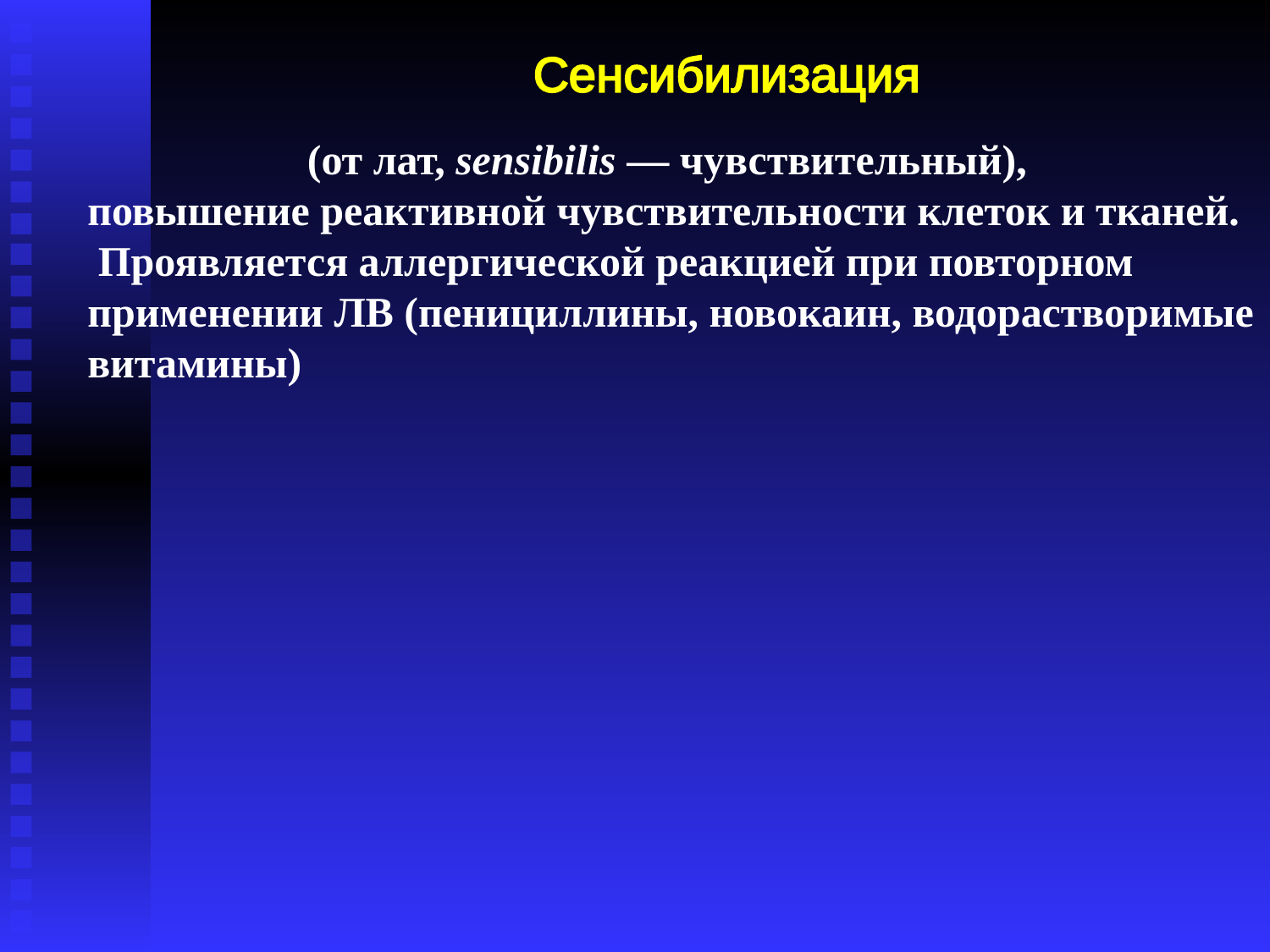

Сенсибилизация
(от лат, sensibilis — чувствительный),
повышение реактивной чувствительности клеток и тканей.
 Проявляется аллергической реакцией при повторном применении ЛВ (пенициллины, новокаин, водорастворимые витамины)